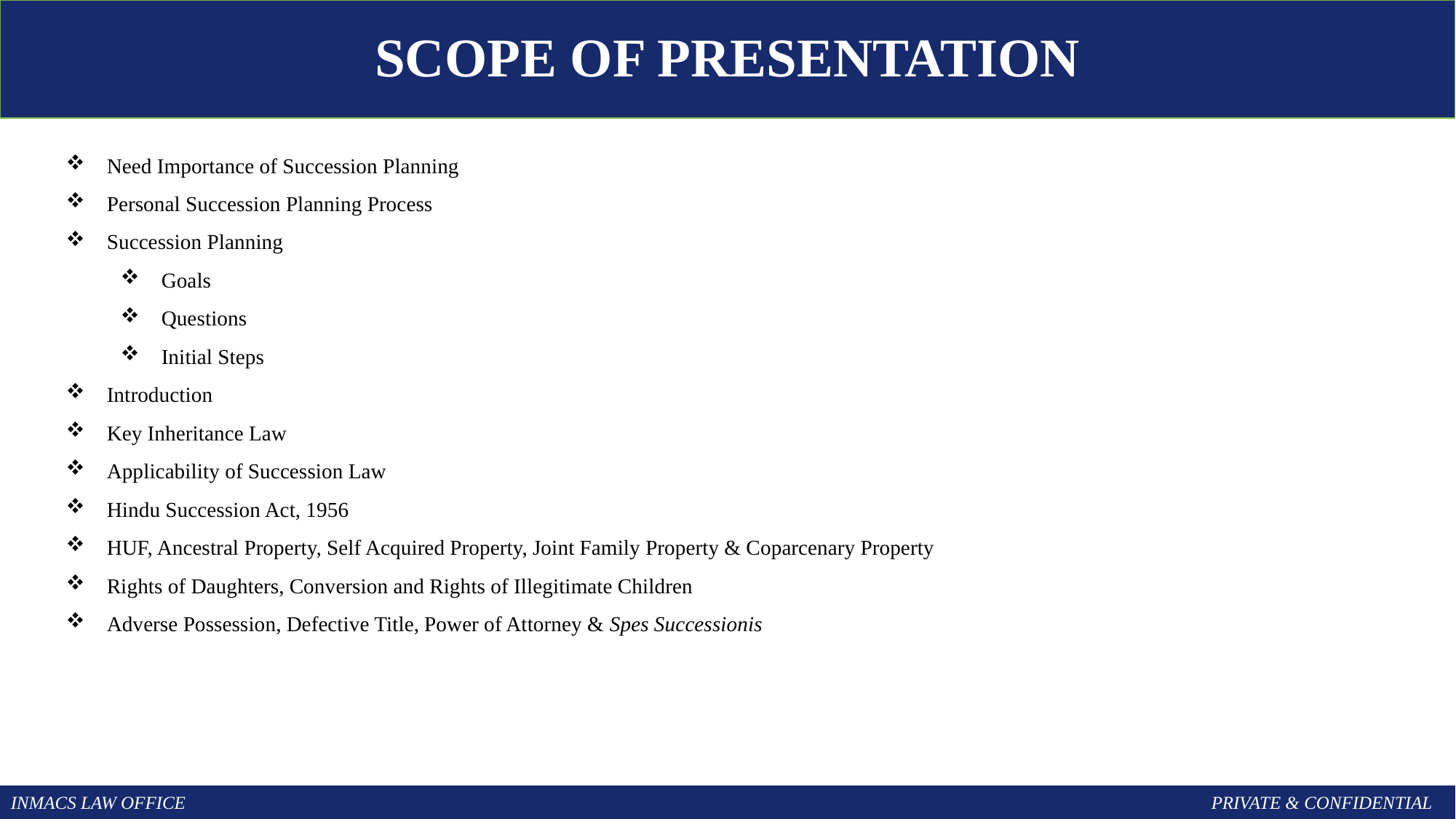

SCOPE OF PRESENTATION
Need Importance of Succession Planning
Personal Succession Planning Process
Succession Planning
Goals
Questions
Initial Steps
Introduction
Key Inheritance Law
Applicability of Succession Law
Hindu Succession Act, 1956
HUF, Ancestral Property, Self Acquired Property, Joint Family Property & Coparcenary Property
Rights of Daughters, Conversion and Rights of Illegitimate Children
Adverse Possession, Defective Title, Power of Attorney & Spes Successionis
INMACS LAW OFFICE										PRIVATE & CONFIDENTIAL